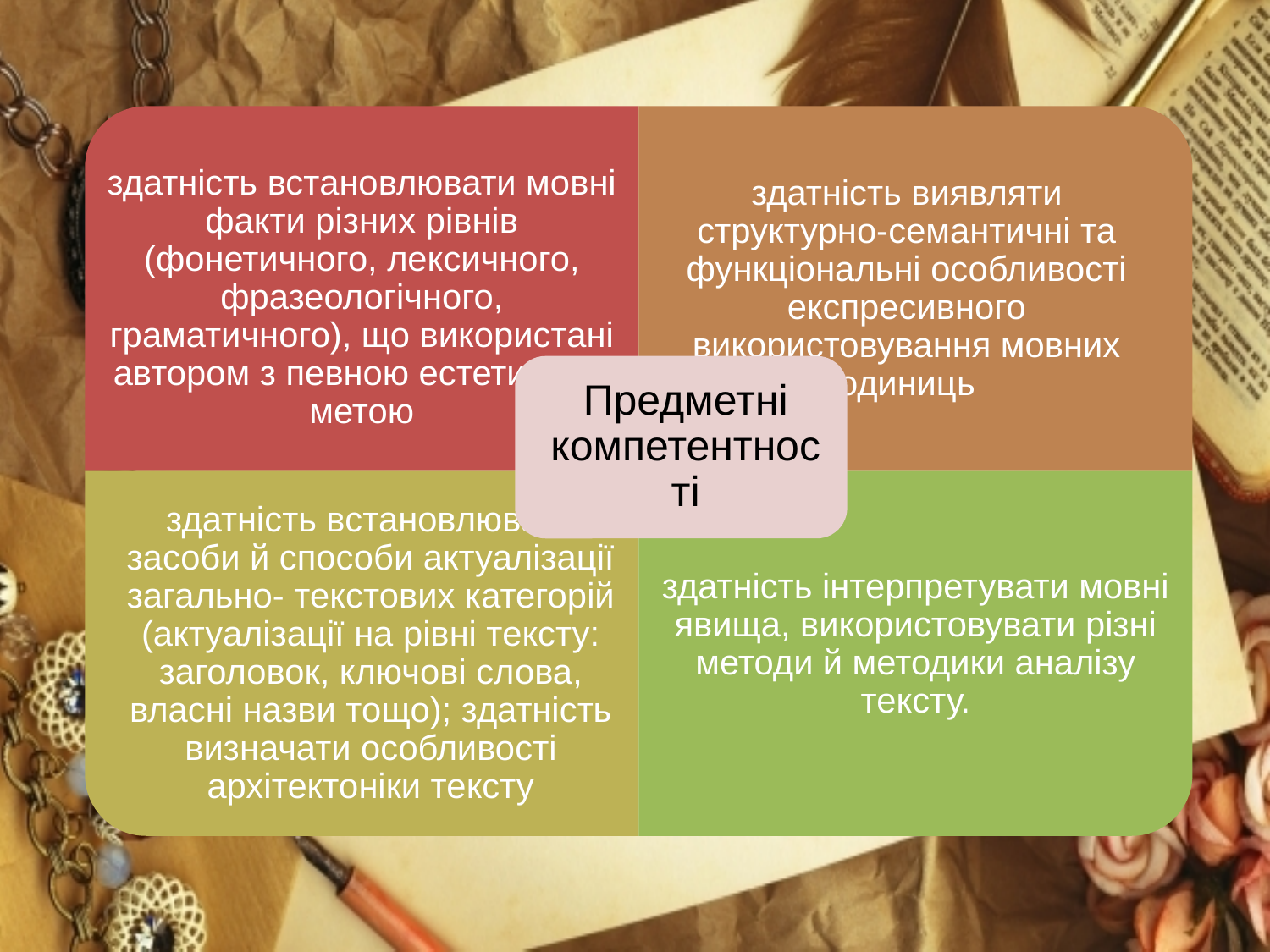

здатність встановлювати мовні факти різних рівнів (фонетичного, лексичного, фразеологічного, граматичного), що використані автором з певною естетичною метою
здатність виявляти структурно-семантичні та функціональні особливості експресивного використовування мовних одиниць
здатність встановлювати засоби й способи актуалізації загально- текстових категорій (актуалізації на рівні тексту: заголовок, ключові слова, власні назви тощо); здатність визначати особливості архітектоніки тексту
здатність інтерпретувати мовні явища, використовувати різні методи й методики аналізу тексту.
Предметні компетентності